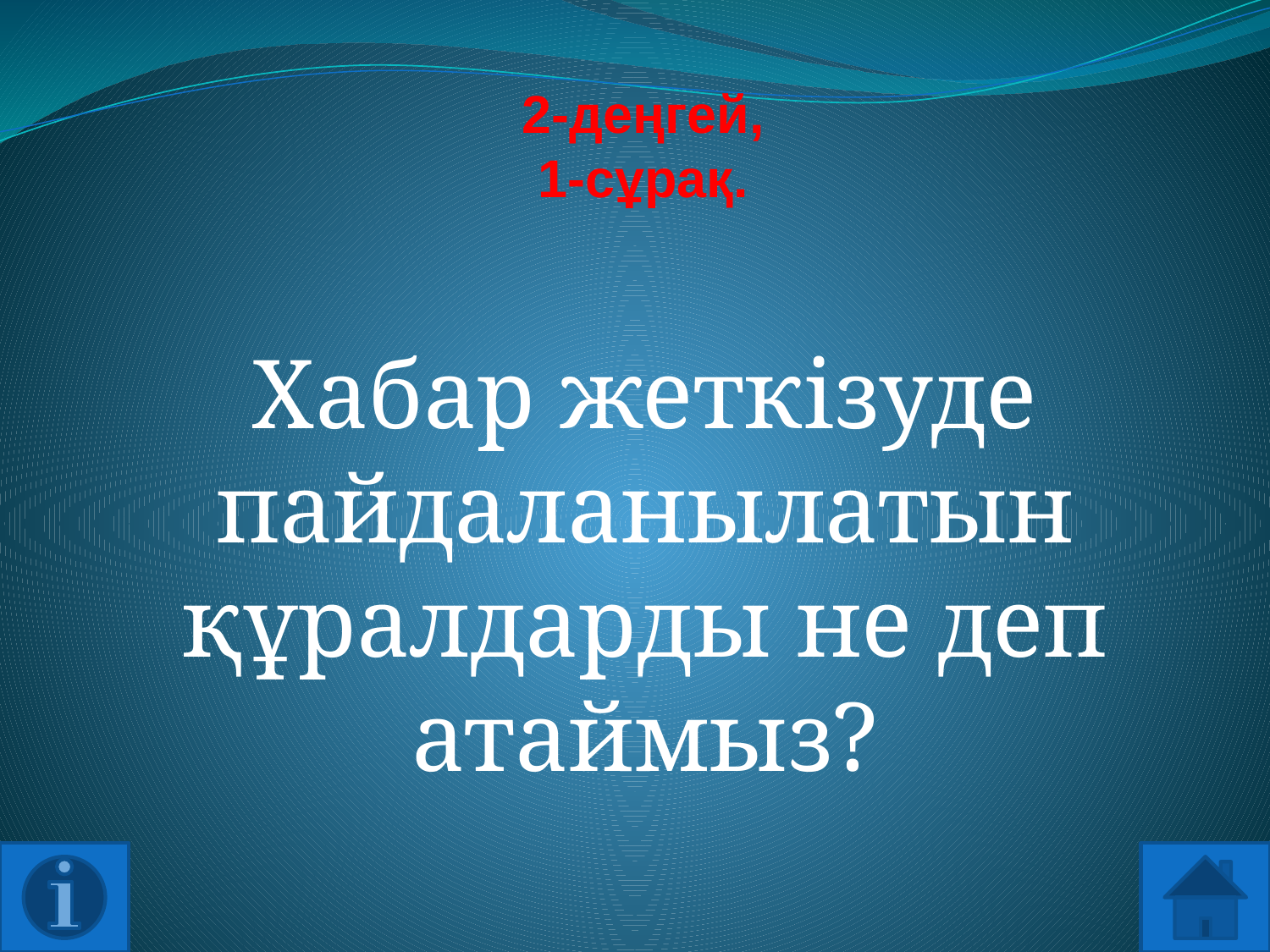

# 2-деңгей, 1-сұрақ.
Хабар жеткізуде пайдаланылатын құралдарды не деп атаймыз?